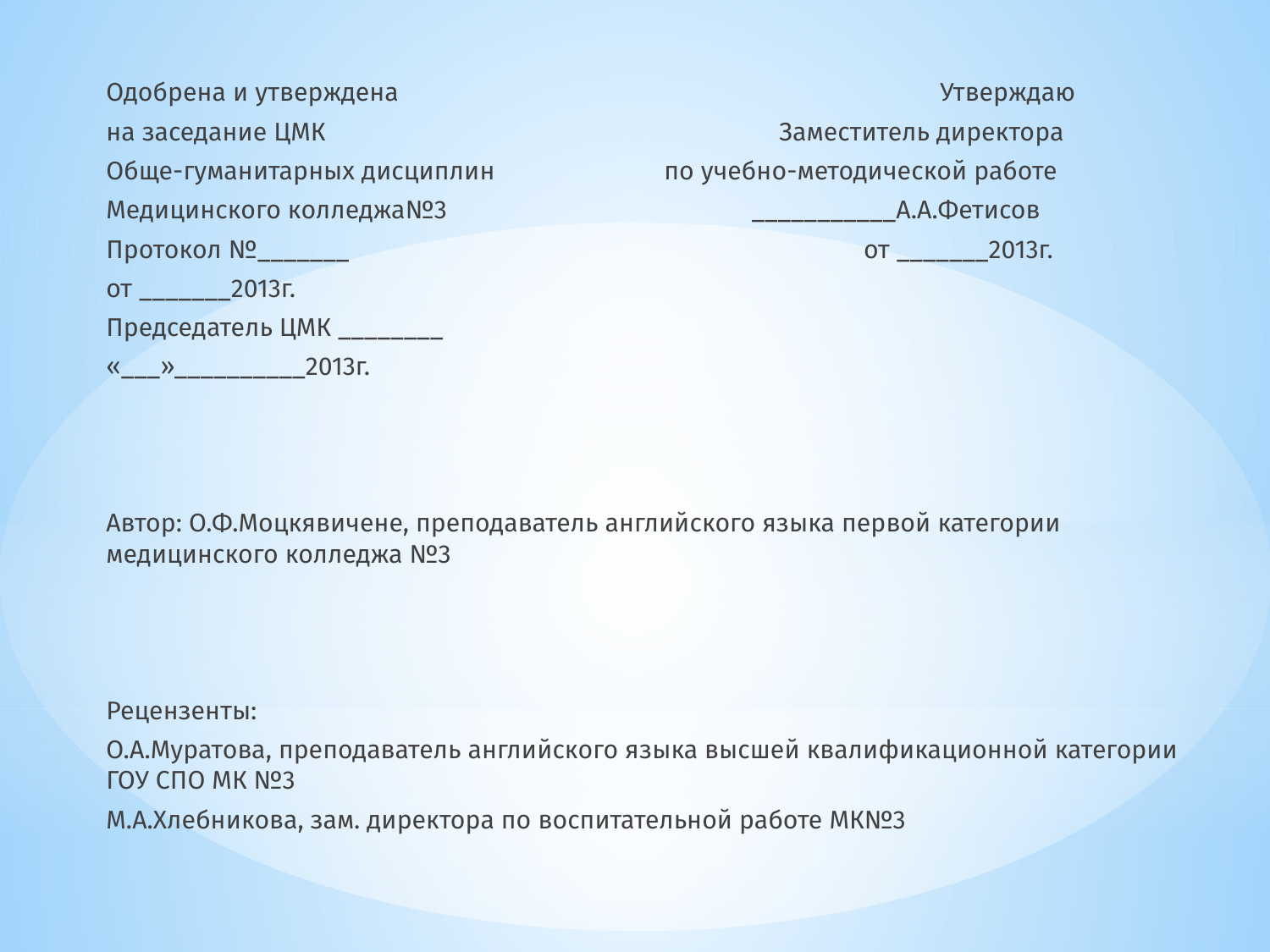

Одобрена и утверждена                                                                                Утверждаю
	на заседание ЦМК                                                                   Заместитель директора
	Обще-гуманитарных дисциплин                         по учебно-методической работе
	Медицинского колледжа№3                                             ___________А.А.Фетисов
	Протокол №_______                                                                            от _______2013г.
	от _______2013г.
	Председатель ЦМК ________
	«___»__________2013г.

	Автор: О.Ф.Моцкявичене, преподаватель английского языка первой категории медицинского колледжа №3

	Рецензенты:
	О.А.Муратова, преподаватель английского языка высшей квалификационной категории ГОУ СПО МК №3
	М.А.Хлебникова, зам. директора по воспитательной работе МК№3